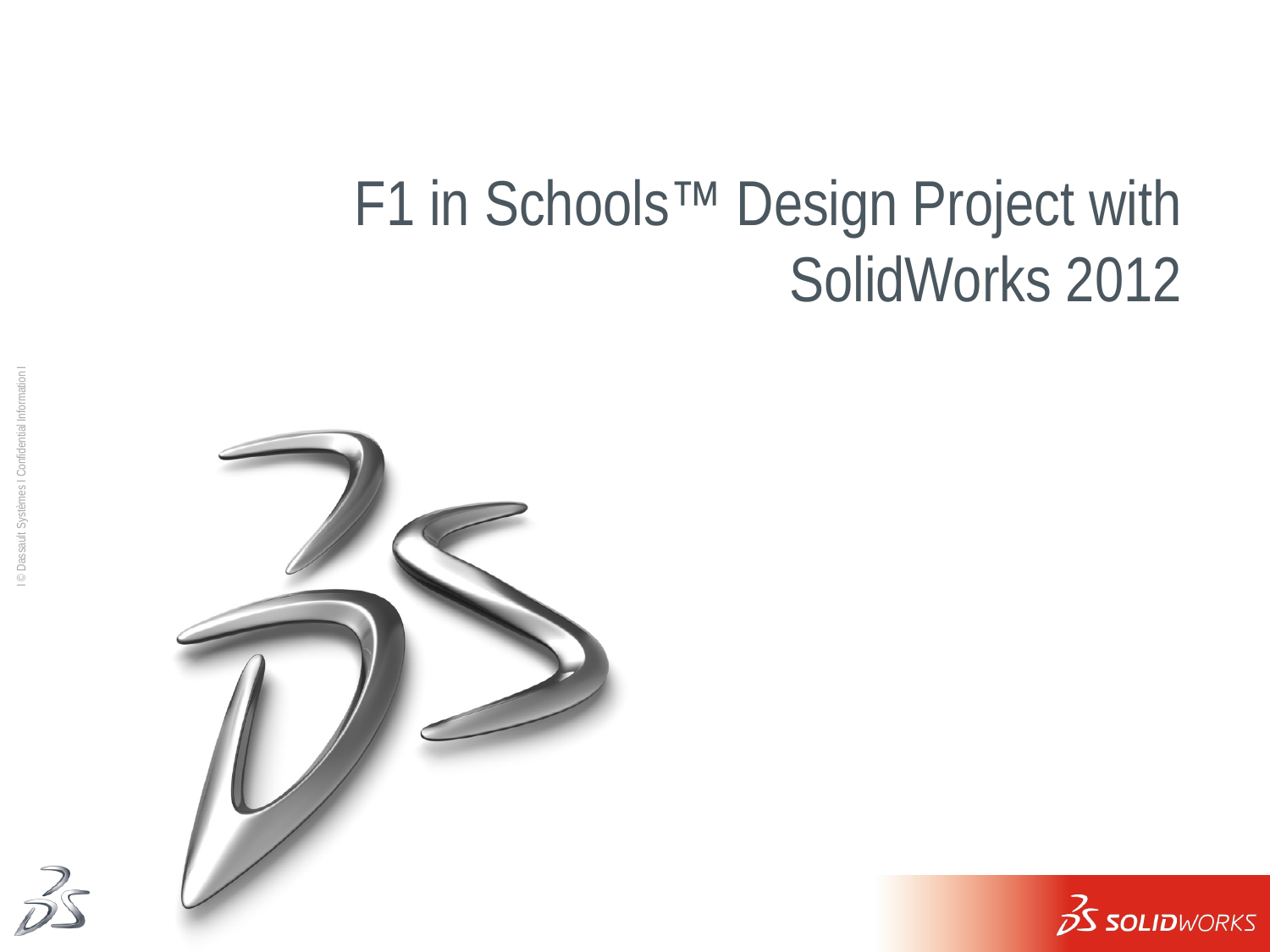

# F1 in Schools™ Design Project with SolidWorks 2012